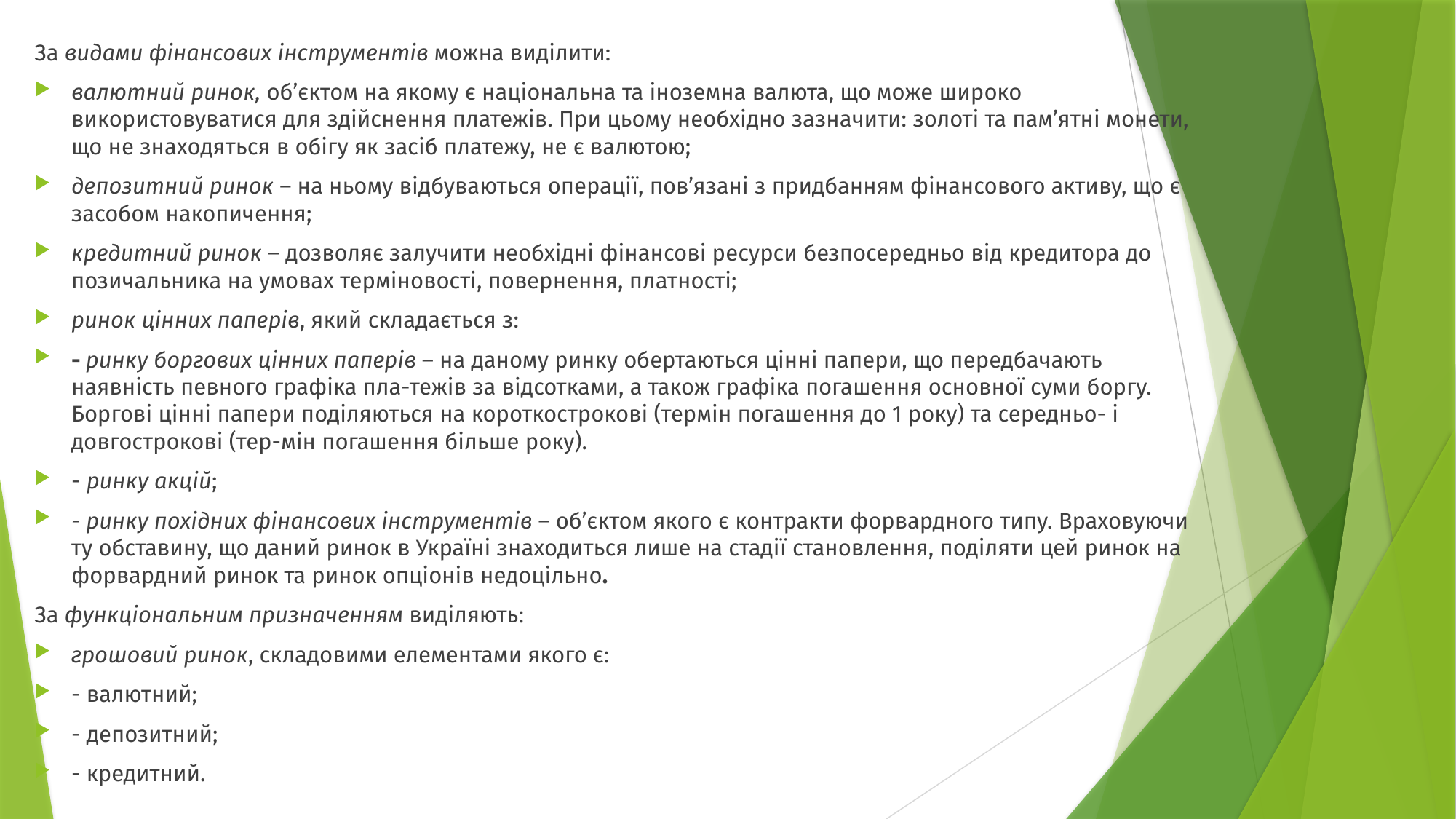

За видами фінансових інструментів можна виділити:
валютний ринок, об’єктом на якому є національна та іноземна валюта, що може широко використовуватися для здійснення платежів. При цьому необхідно зазначити: золоті та пам’ятні монети, що не знаходяться в обігу як засіб платежу, не є валютою;
депозитний ринок – на ньому відбуваються операції, пов’язані з придбанням фінансового активу, що є засобом накопичення;
кредитний ринок – дозволяє залучити необхідні фінансові ресурси безпосередньо від кредитора до позичальника на умовах терміновості, повернення, платності;
ринок цінних паперів, який складається з:
- ринку боргових цінних паперів – на даному ринку обертаються цінні папери, що передбачають наявність певного графіка пла-тежів за відсотками, а також графіка погашення основної суми боргу. Боргові цінні папери поділяються на короткострокові (термін погашення до 1 року) та середньо- і довгострокові (тер-мін погашення більше року).
- ринку акцій;
- ринку похідних фінансових інструментів – об’єктом якого є контракти форвардного типу. Враховуючи ту обставину, що даний ринок в Україні знаходиться лише на стадії становлення, поділяти цей ринок на форвардний ринок та ринок опціонів недоцільно.
За функціональним призначенням виділяють:
грошовий ринок, складовими елементами якого є:
- валютний;
- депозитний;
- кредитний.